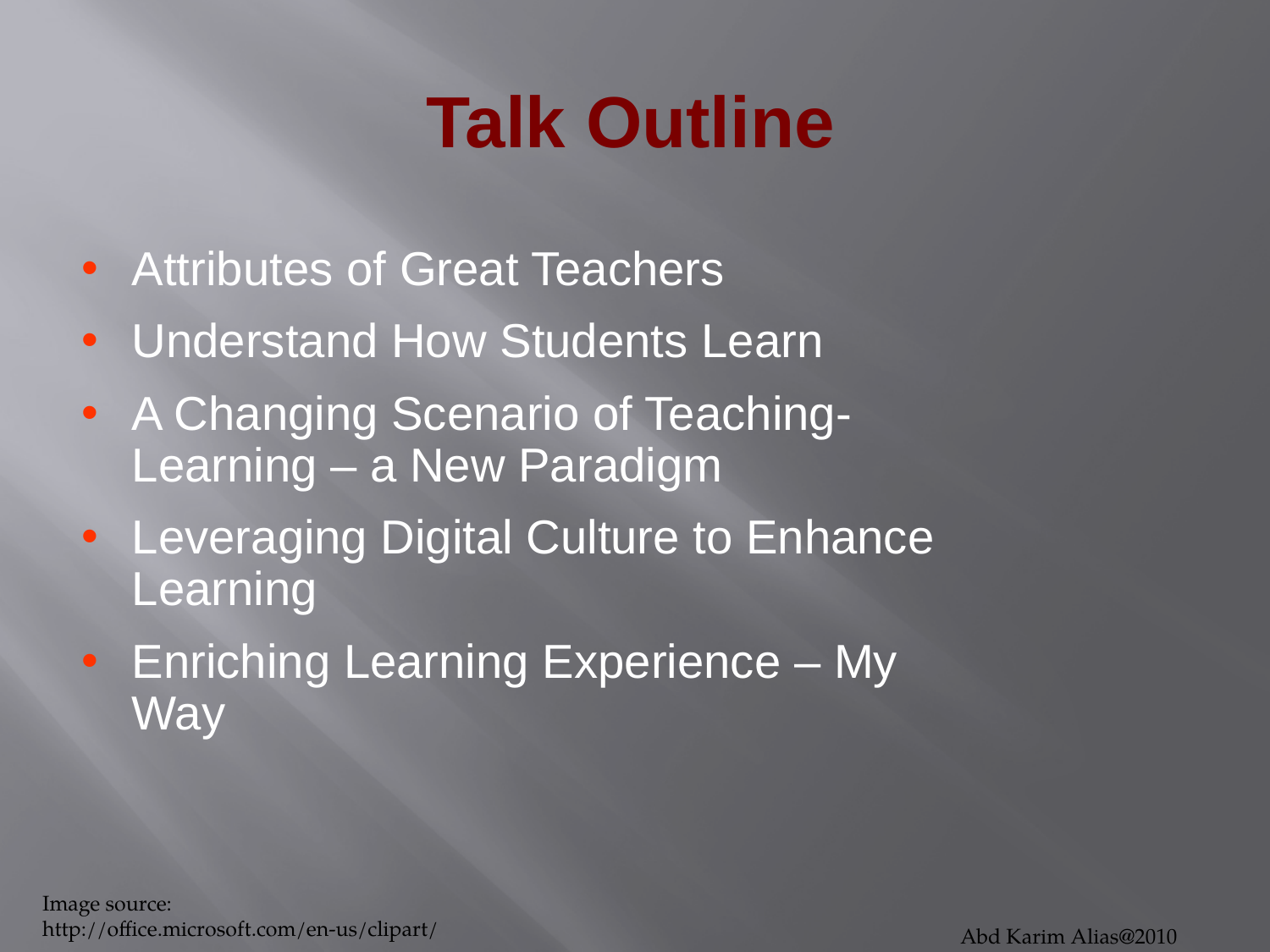

# Talk Outline
Attributes of Great Teachers
Understand How Students Learn
A Changing Scenario of Teaching-Learning – a New Paradigm
Leveraging Digital Culture to Enhance Learning
Enriching Learning Experience – My Way
Image source: http://office.microsoft.com/en-us/clipart/
Abd Karim Alias@2010